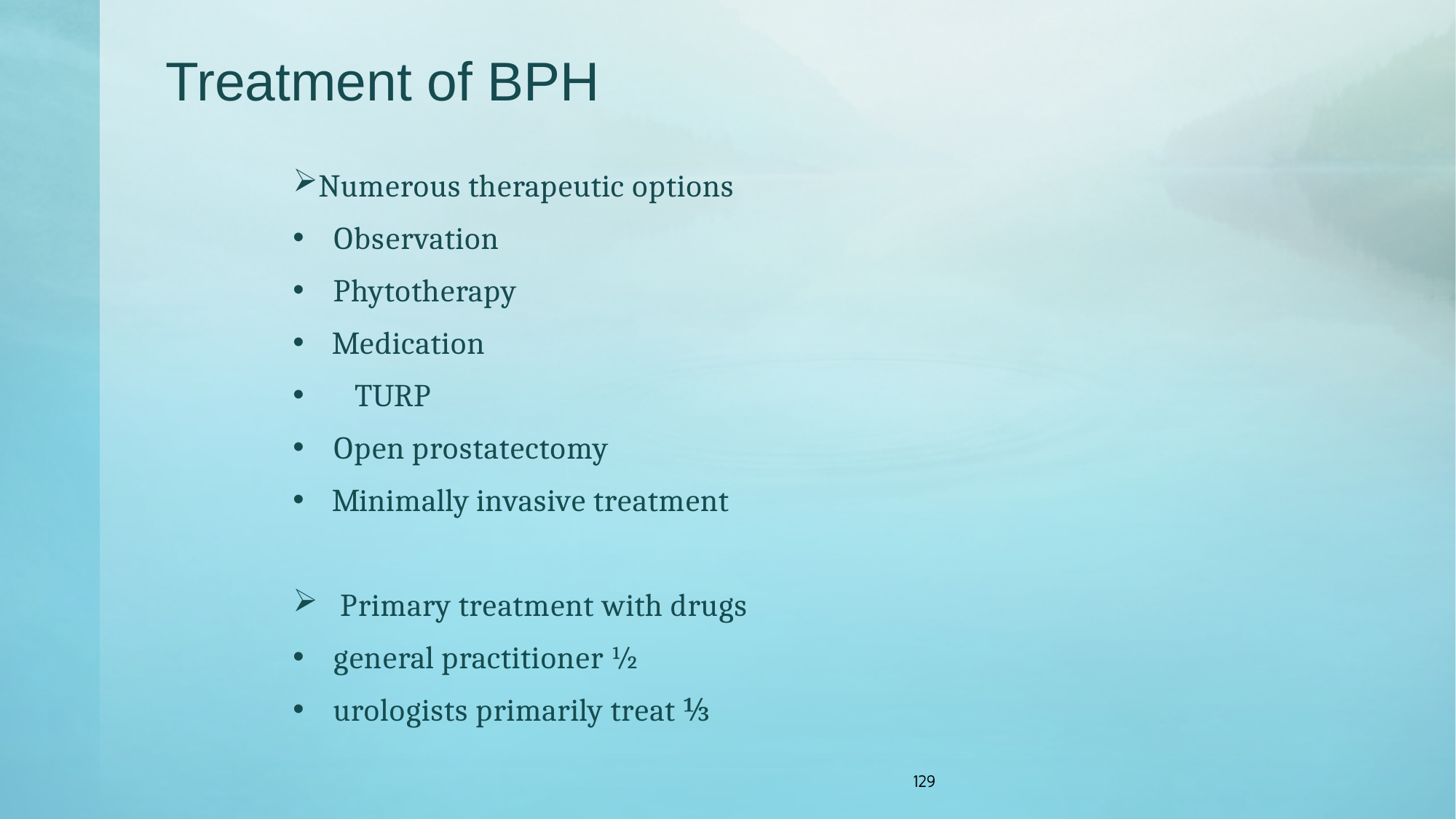

# Treatment of BPH
Numerous therapeutic options
  Observation
  Phytotherapy
  Medication
     TURP
  Open prostatectomy
  Minimally invasive treatment

   Primary treatment with drugs
  general practitioner ½
  urologists primarily treat ⅓
129